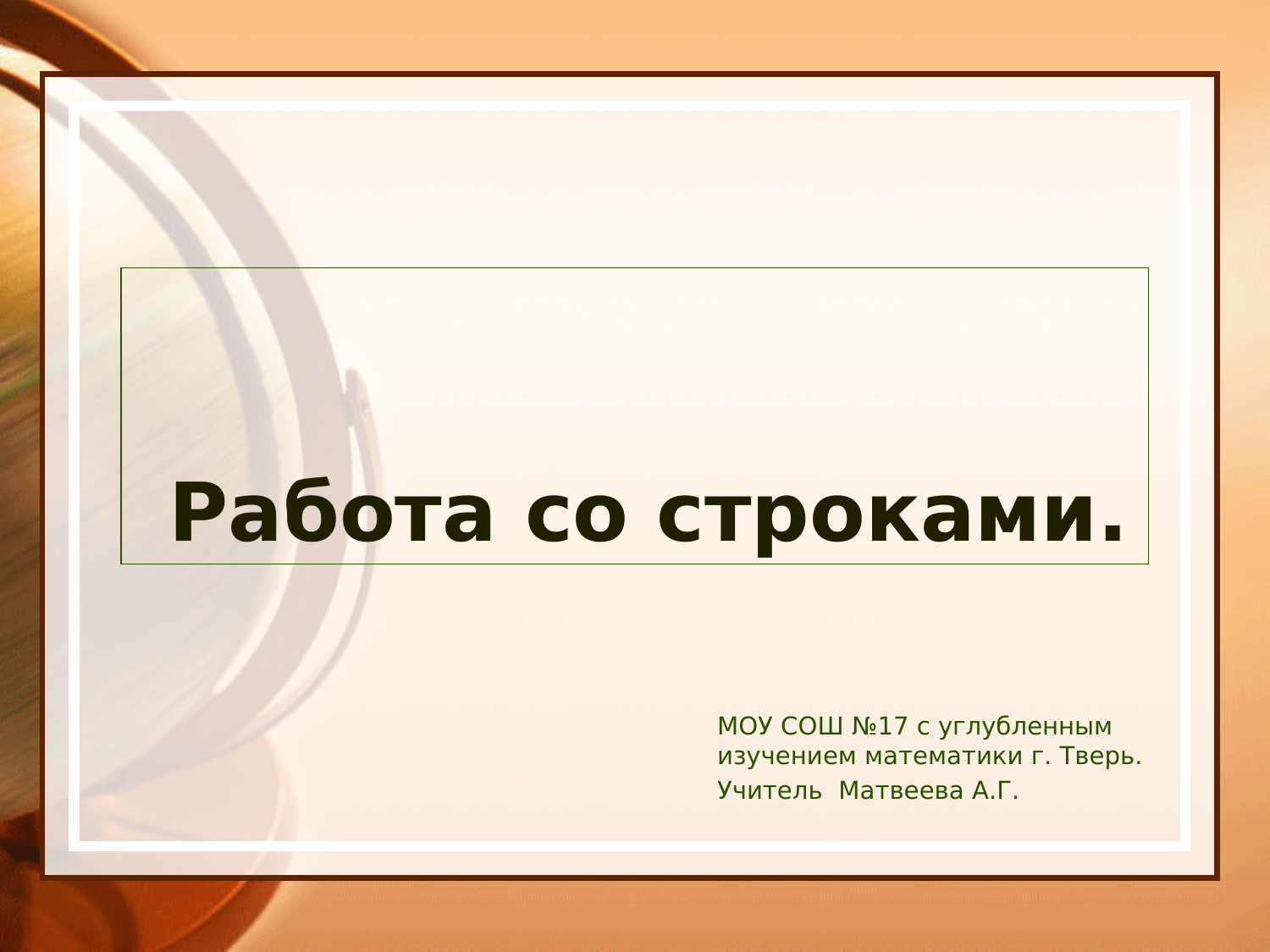

# Работа со строками.
МОУ СОШ №17 с углубленным изучением математики г. Тверь.
Учитель  Матвеева А.Г.